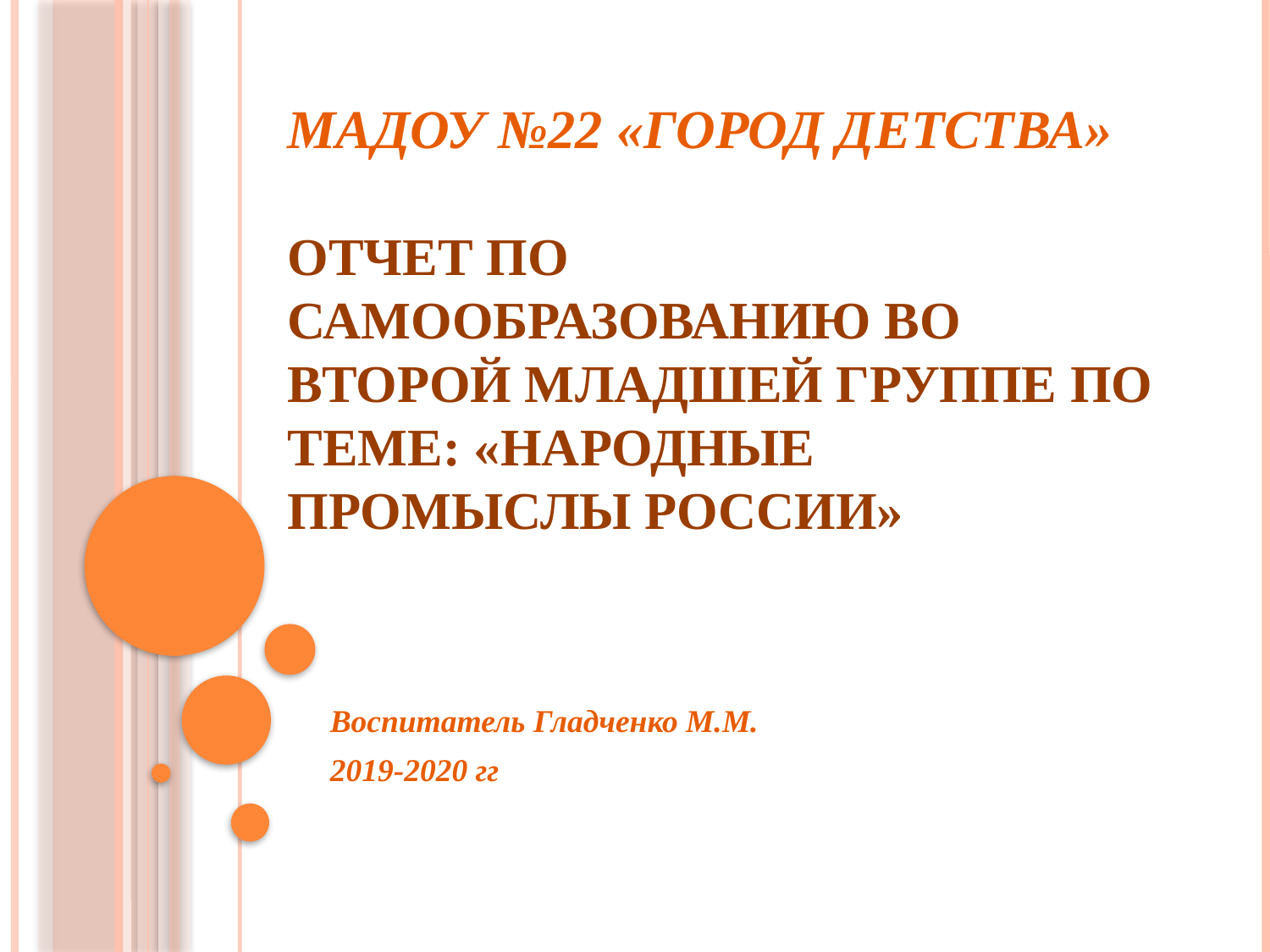

# МАДОУ №22 «Город детства» Отчет по самообразованию во второй младшей группе по теме: «Народные промыслы России»
Воспитатель Гладченко М.М.
2019-2020 гг